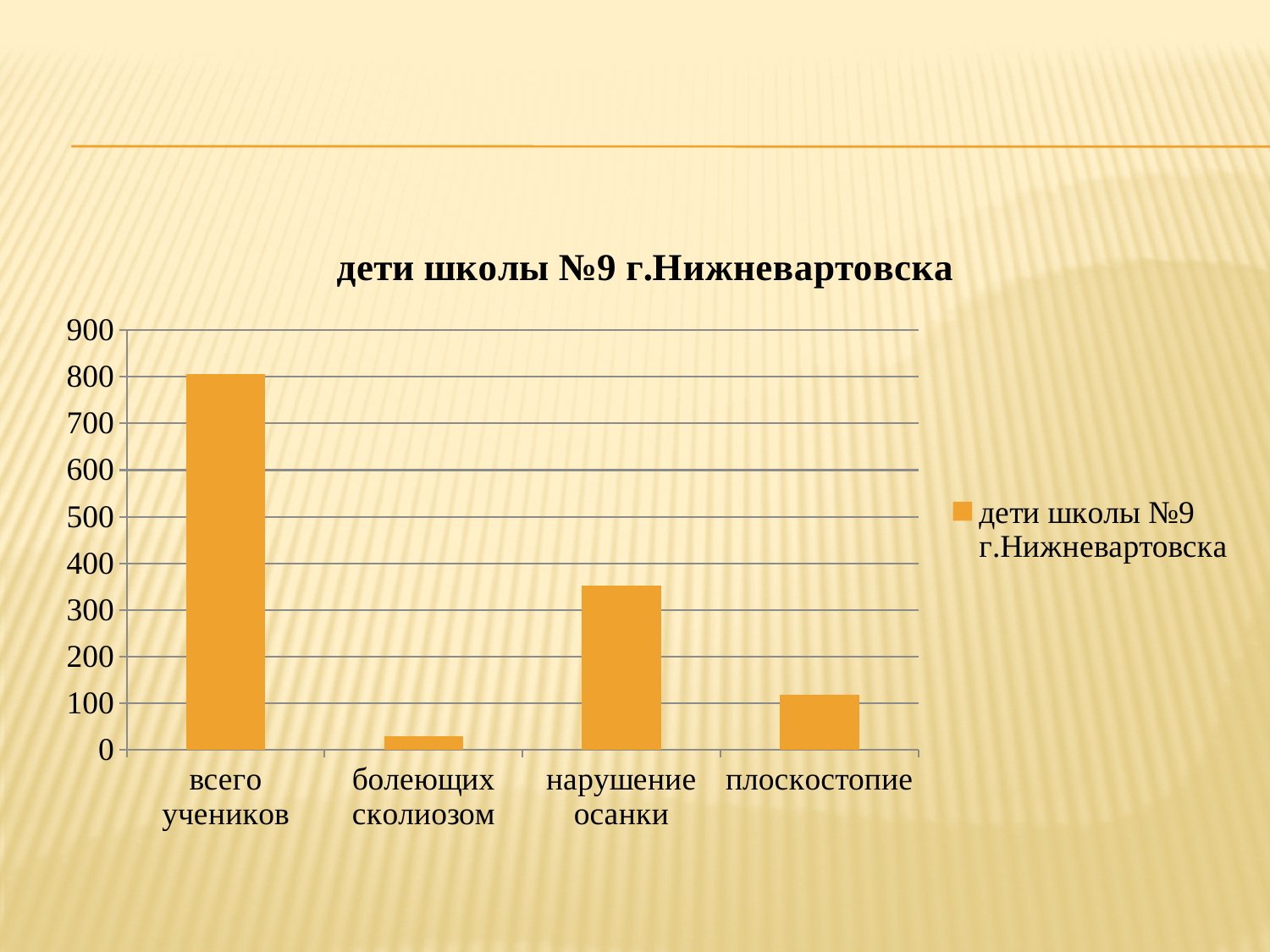

#

### Chart:

| Category | дети школы №9 г.Нижневартовска |
|---|---|
| всего учеников | 805.0 |
| болеющих сколиозом | 30.0 |
| нарушение осанки | 352.0 |
| плоскостопие | 118.0 |